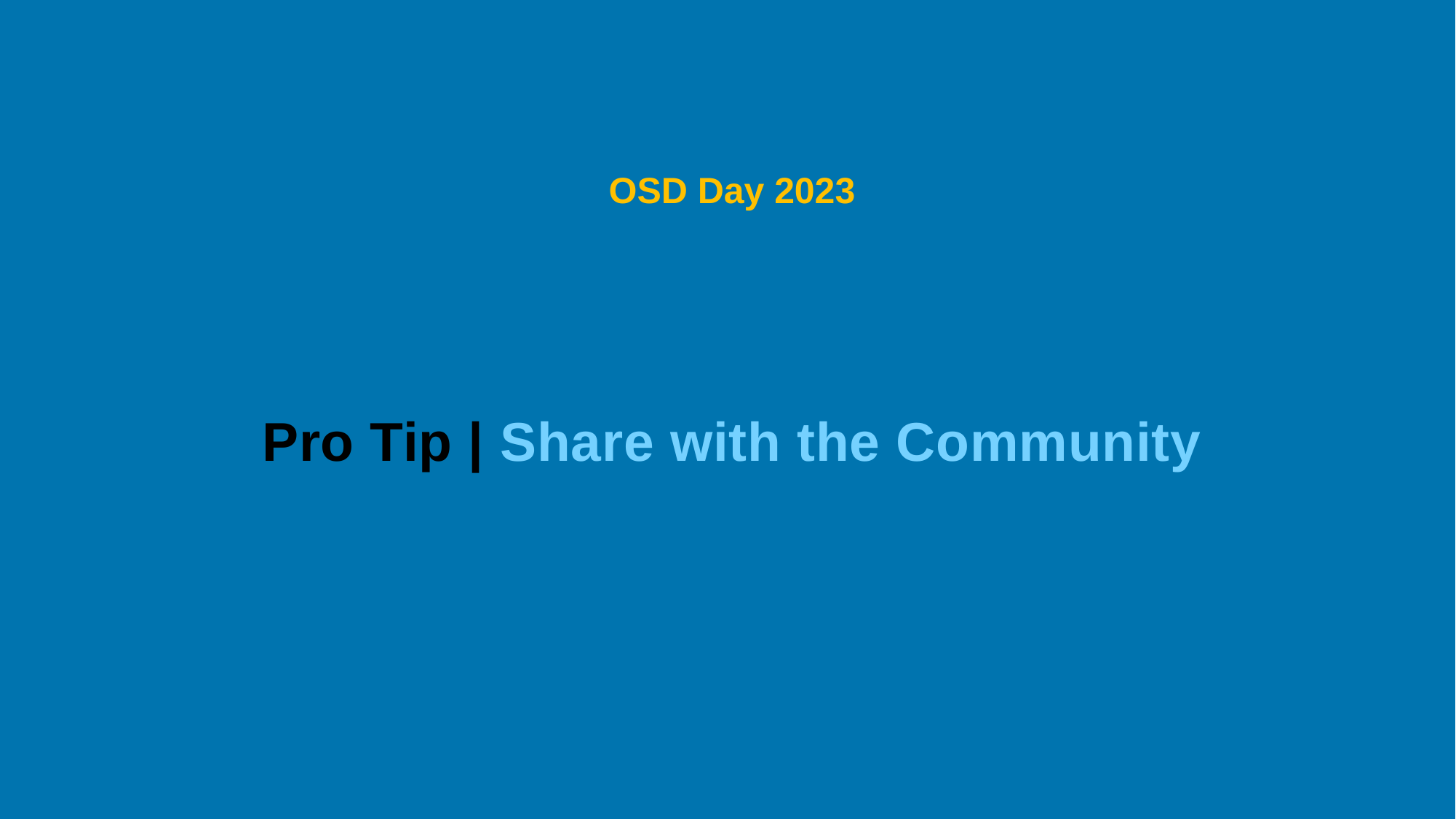

OSD Day 2023
# Pro Tip | Share with the Community